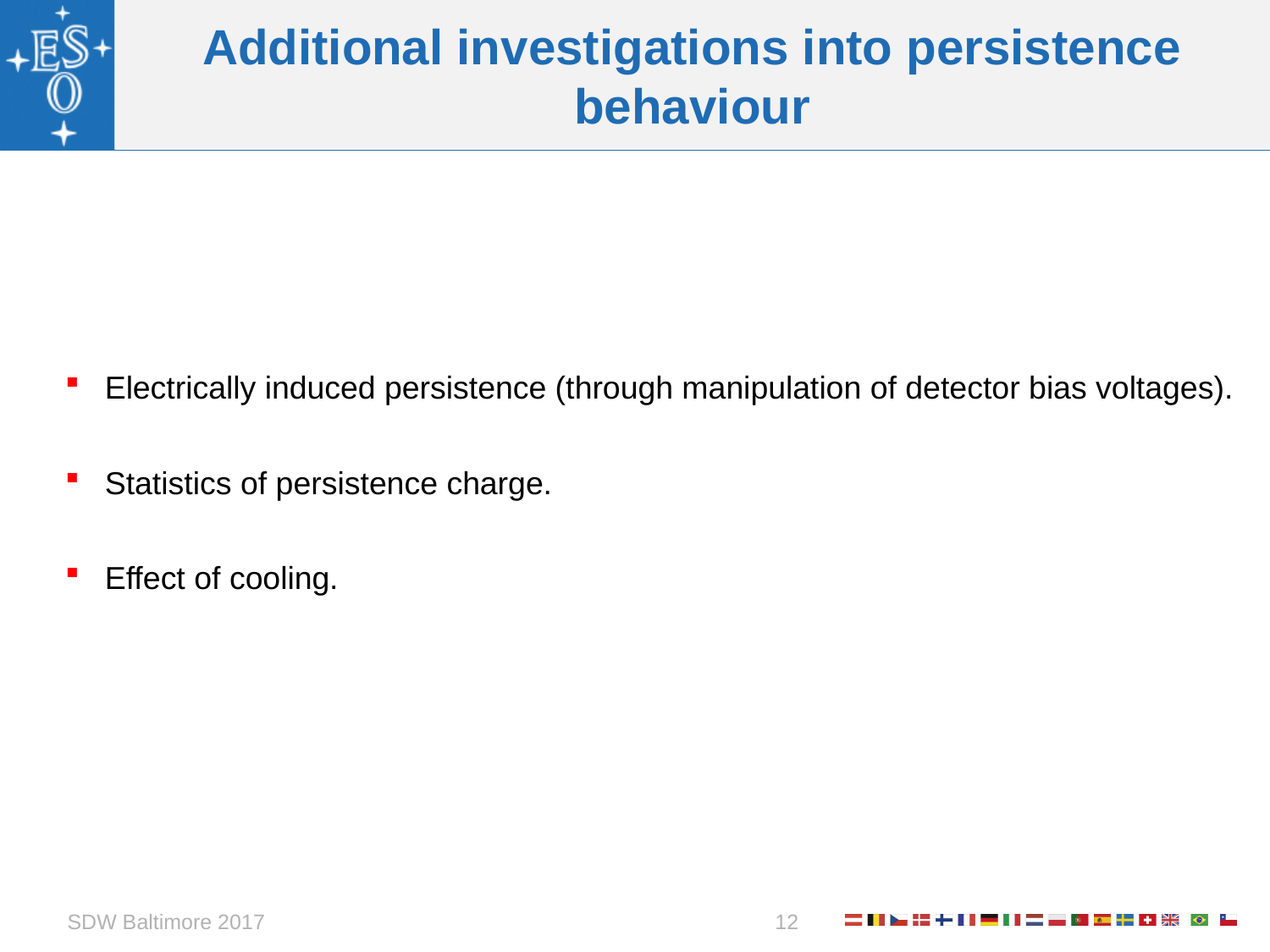

# Additional investigations into persistence behaviour
Electrically induced persistence (through manipulation of detector bias voltages).
Statistics of persistence charge.
Effect of cooling.
SDW Baltimore 2017
12